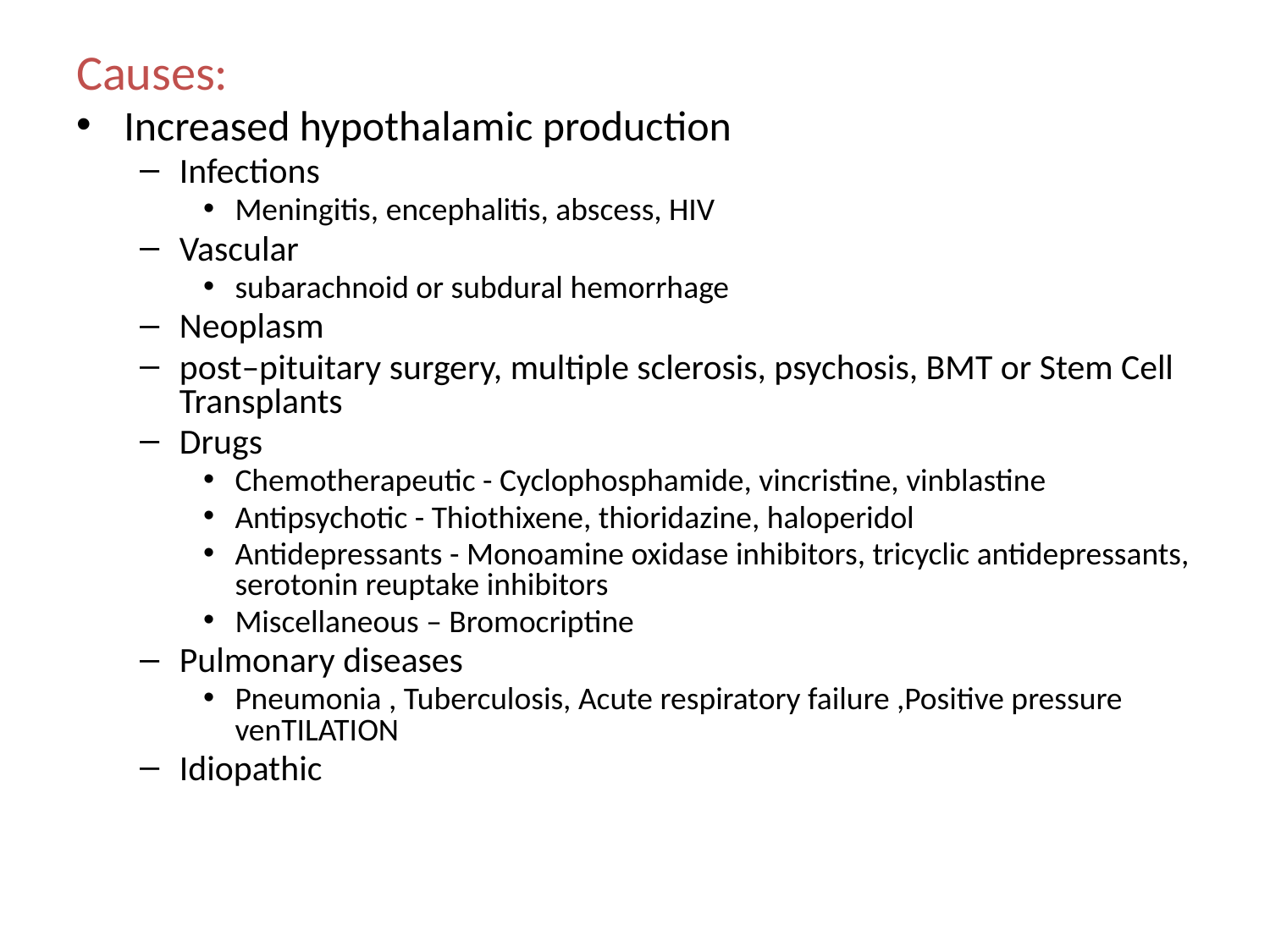

Causes:
Increased hypothalamic production
Infections
Meningitis, encephalitis, abscess, HIV
Vascular
subarachnoid or subdural hemorrhage
Neoplasm
post–pituitary surgery, multiple sclerosis, psychosis, BMT or Stem Cell Transplants
Drugs
Chemotherapeutic - Cyclophosphamide, vincristine, vinblastine
Antipsychotic - Thiothixene, thioridazine, haloperidol
Antidepressants - Monoamine oxidase inhibitors, tricyclic antidepressants, serotonin reuptake inhibitors
Miscellaneous – Bromocriptine
Pulmonary diseases
Pneumonia , Tuberculosis, Acute respiratory failure ,Positive pressure venTILATION
Idiopathic